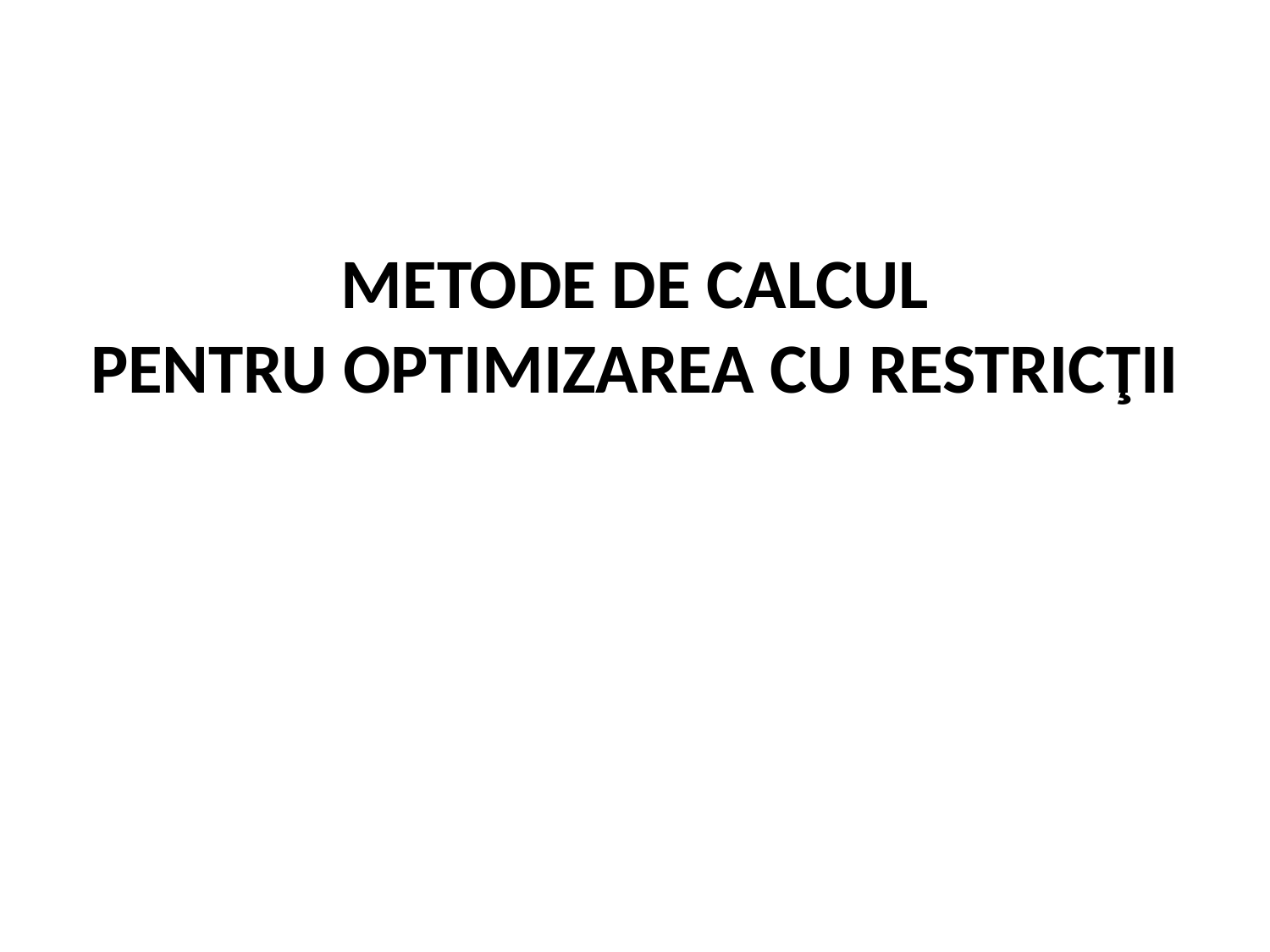

# METODE DE CALCUL PENTRU OPTIMIZAREA CU RESTRICŢII